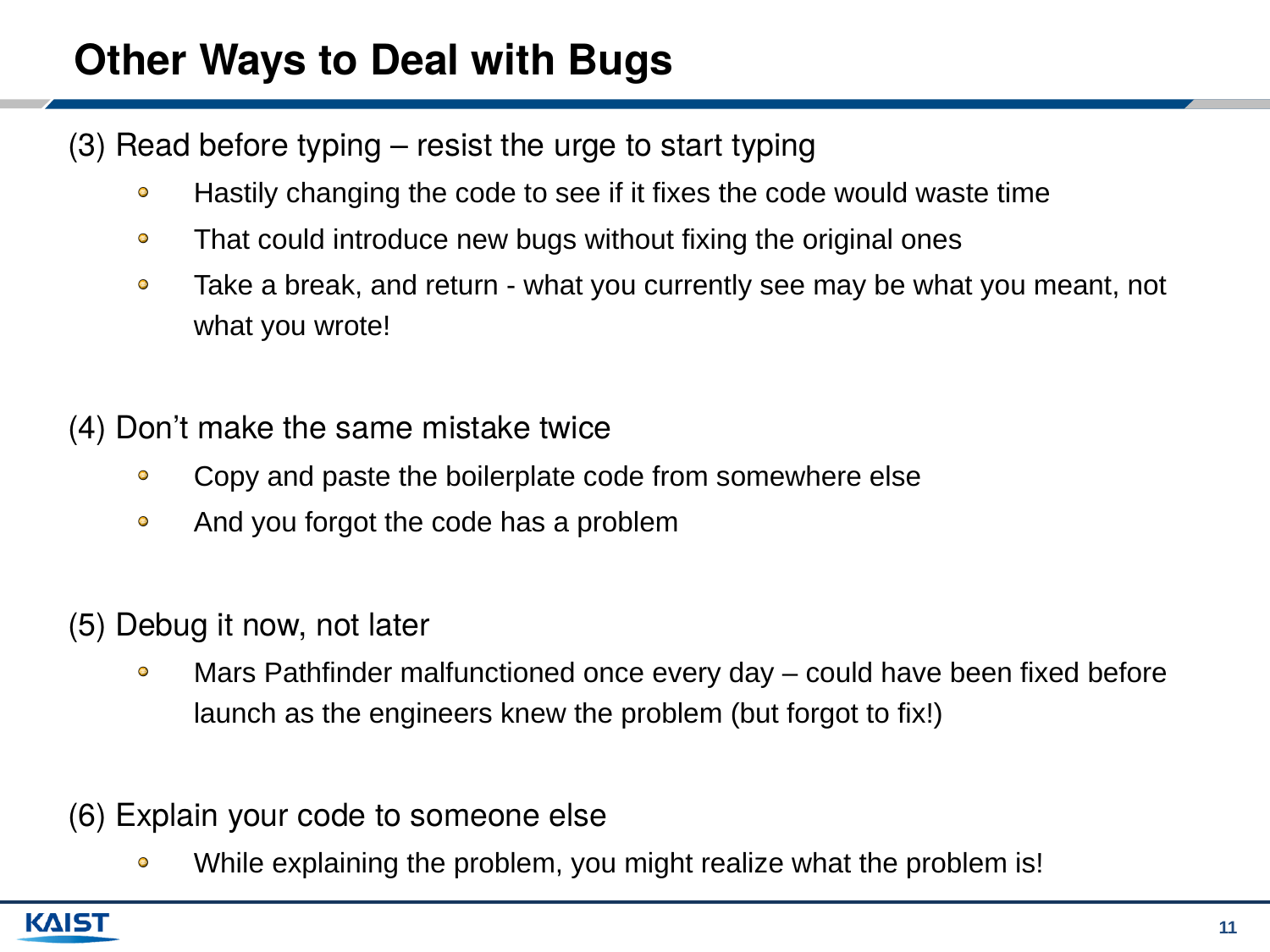

# Other Ways to Deal with Bugs
(3) Read before typing – resist the urge to start typing
Hastily changing the code to see if it fixes the code would waste time
That could introduce new bugs without fixing the original ones
Take a break, and return - what you currently see may be what you meant, not what you wrote!

(4) Don’t make the same mistake twice
Copy and paste the boilerplate code from somewhere else
And you forgot the code has a problem

(5) Debug it now, not later
Mars Pathfinder malfunctioned once every day – could have been fixed before launch as the engineers knew the problem (but forgot to fix!)

(6) Explain your code to someone else
While explaining the problem, you might realize what the problem is!